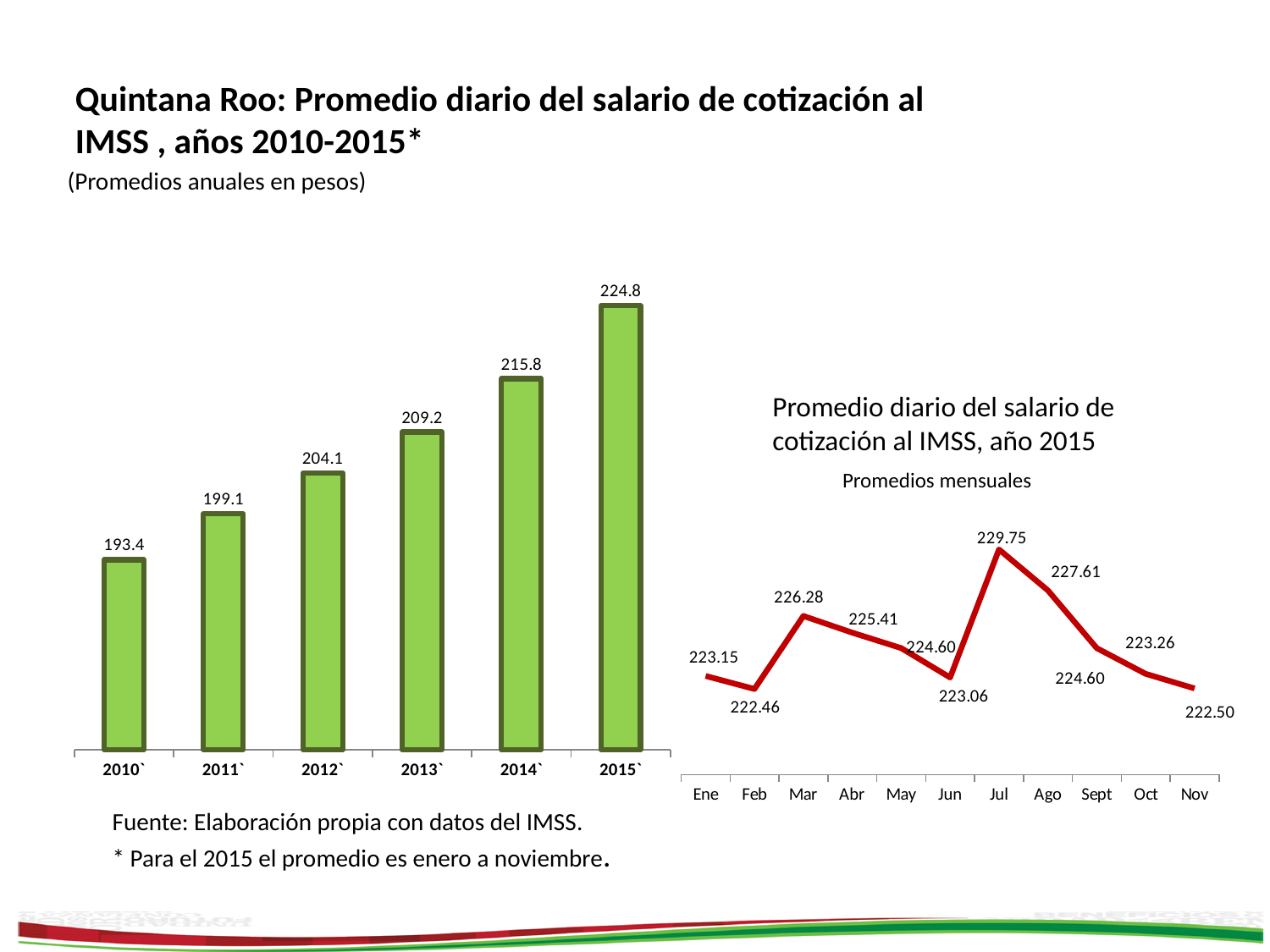

Quintana Roo: Promedio diario del salario de cotización al IMSS , años 2010-2015*
(Promedios anuales en pesos)

### Chart

| Category |  |
|---|---|
| 2010` | 193.4458951943962 |
| 2011` | 199.09989119519153 |
| 2012` | 204.145113486464 |
| 2013` | 209.2169577165985 |
| 2014` | 215.79311827536398 |
| 2015` | 224.8 |
Promedio diario del salario de cotización al IMSS, año 2015
Promedios mensuales

### Chart

| Category |  |
|---|---|
| Ene | 223.14761057514843 |
| Feb | 222.46499517829 |
| Mar | 226.2801644015656 |
| Abr | 225.408368740242 |
| May | 224.601094117131 |
| Jun | 223.06497258927195 |
| Jul | 229.75157937957798 |
| Ago | 227.6140156337603 |
| Sept | 224.598749406151 |
| Oct | 223.25710613735401 |
| Nov | 222.496020135212 |
Fuente: Elaboración propia con datos del IMSS.
* Para el 2015 el promedio es enero a noviembre.